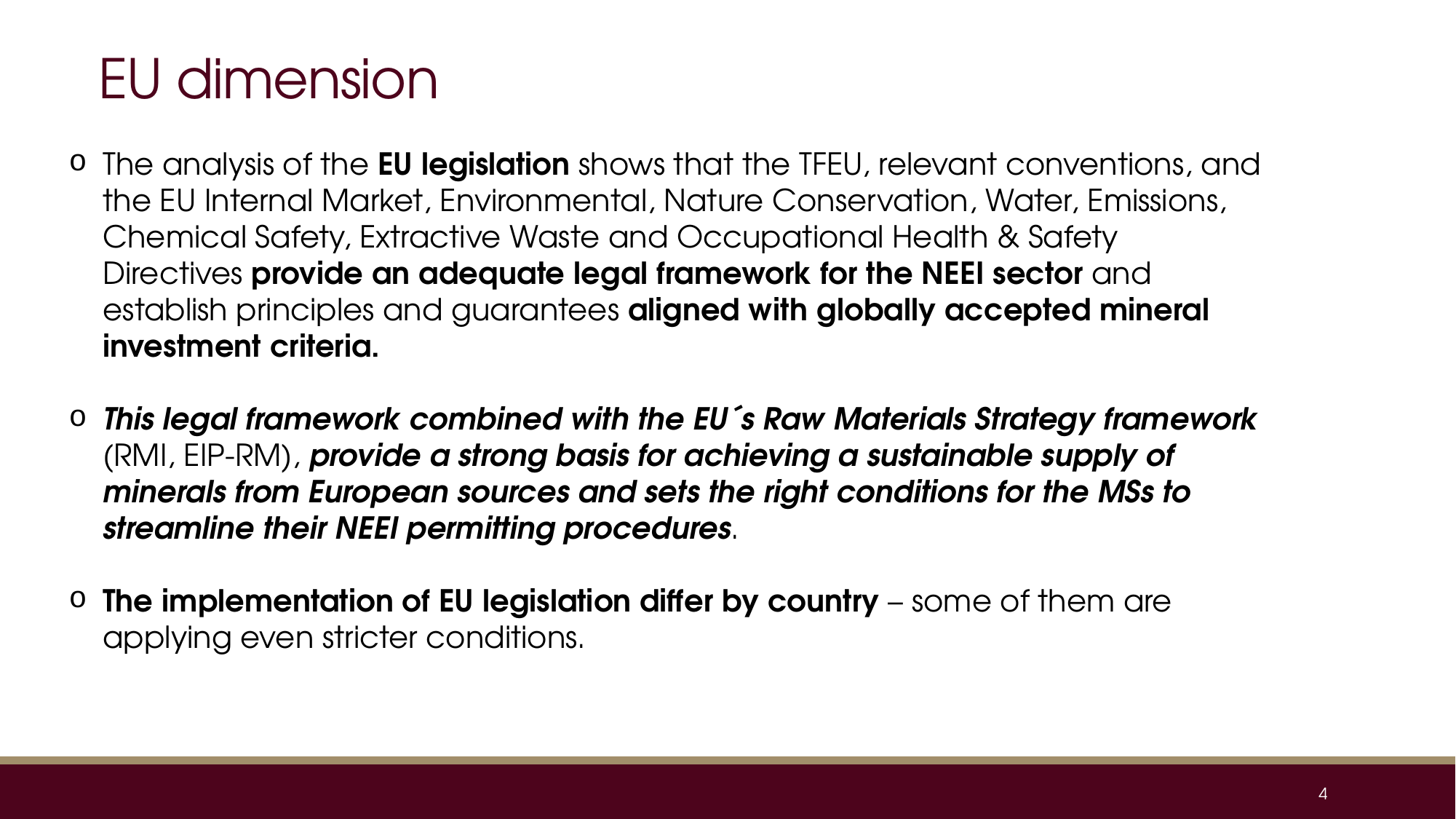

# EU dimension
The analysis of the EU legislation shows that the TFEU, relevant conventions, and the EU Internal Market, Environmental, Nature Conservation, Water, Emissions, Chemical Safety, Extractive Waste and Occupational Health & Safety Directives provide an adequate legal framework for the NEEI sector and establish principles and guarantees aligned with globally accepted mineral investment criteria.

This legal framework combined with the EU´s Raw Materials Strategy framework (RMI, EIP-RM), provide a strong basis for achieving a sustainable supply of minerals from European sources and sets the right conditions for the MSs to streamline their NEEI permitting procedures.

The implementation of EU legislation differ by country – some of them are applying even stricter conditions.

4